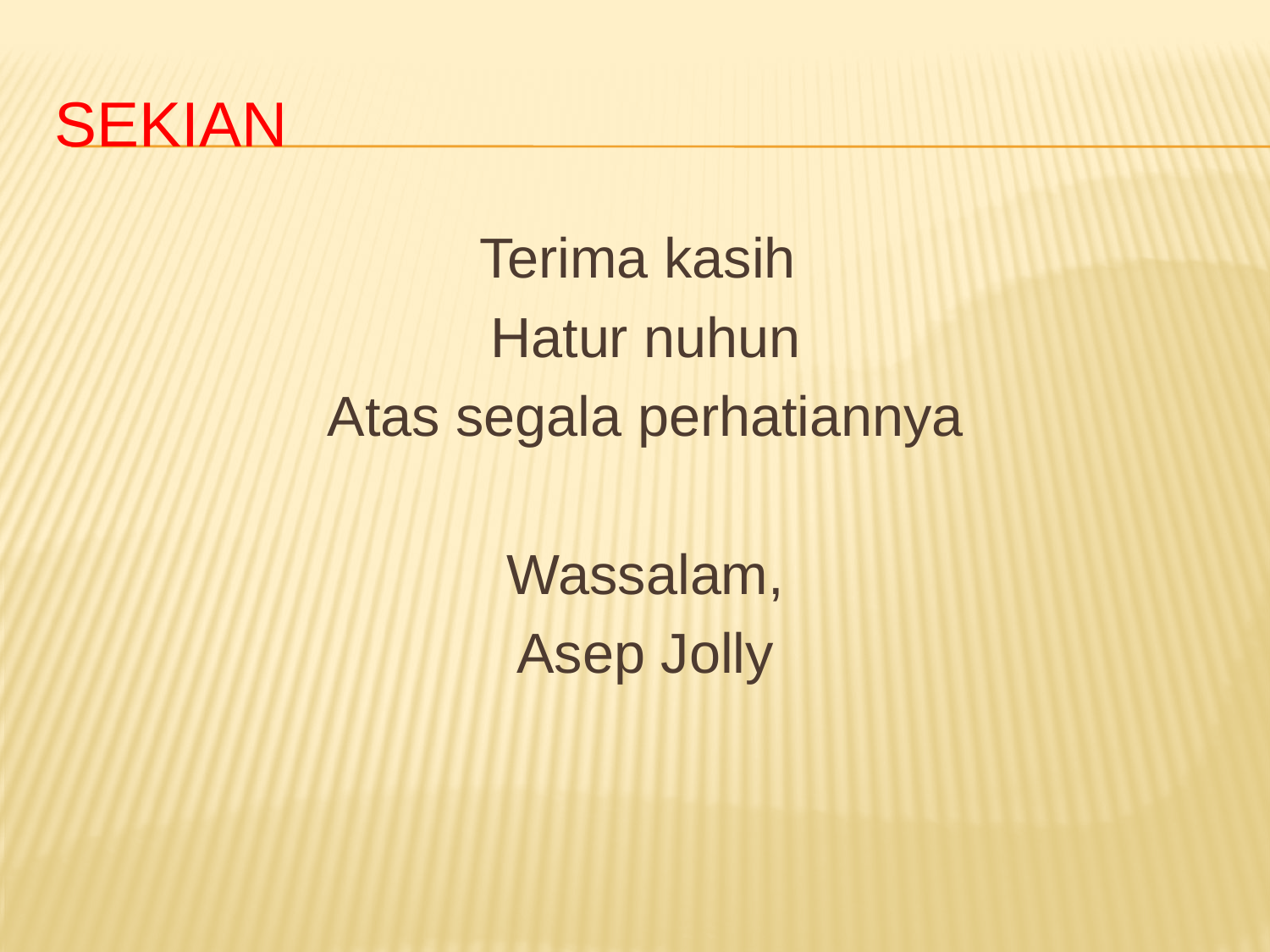

# SEKIAN
Terima kasih
Hatur nuhun
Atas segala perhatiannya

Wassalam,
Asep Jolly